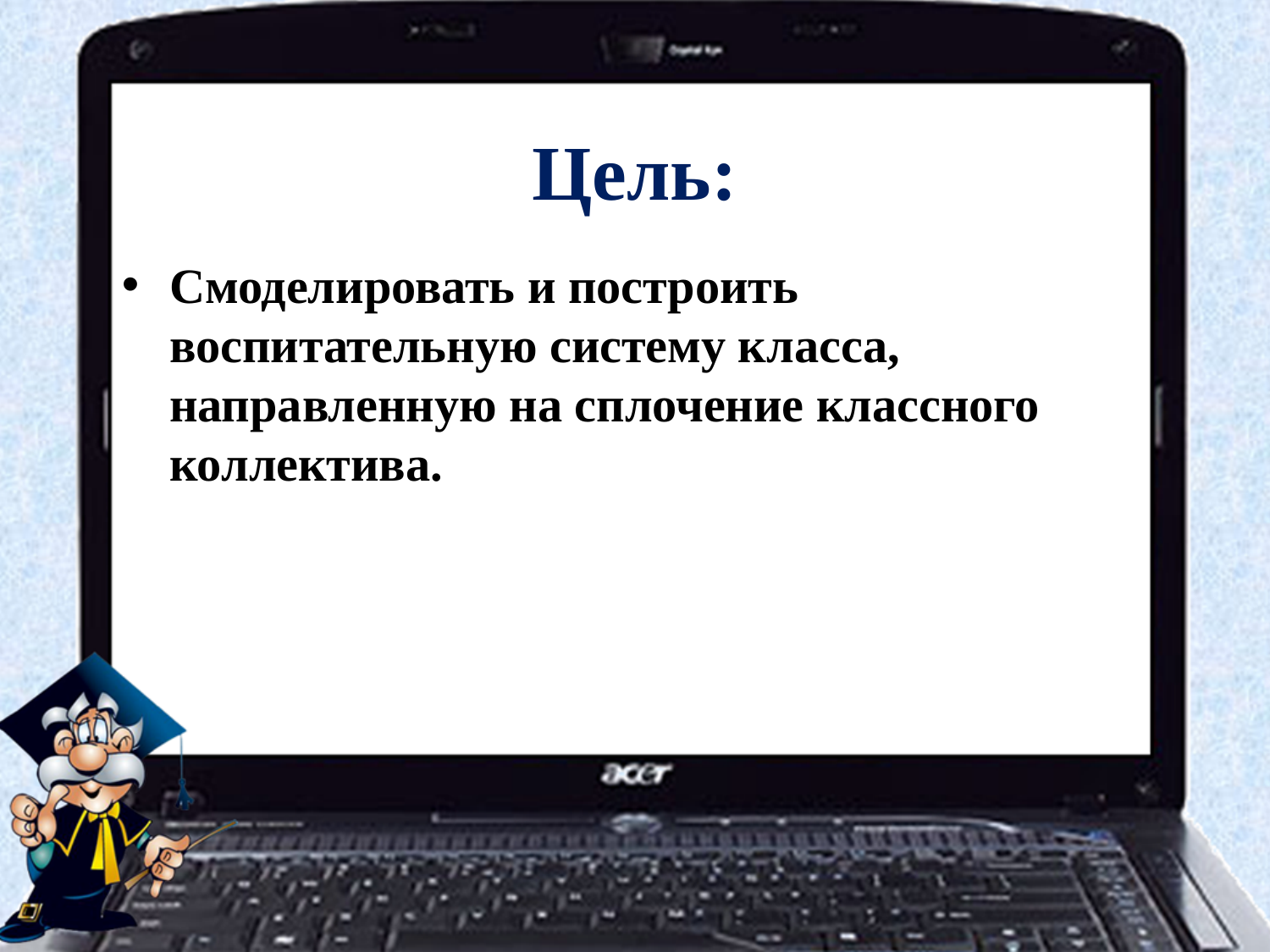

#
Цель:
Смоделировать и построить воспитательную систему класса, направленную на сплочение классного коллектива.